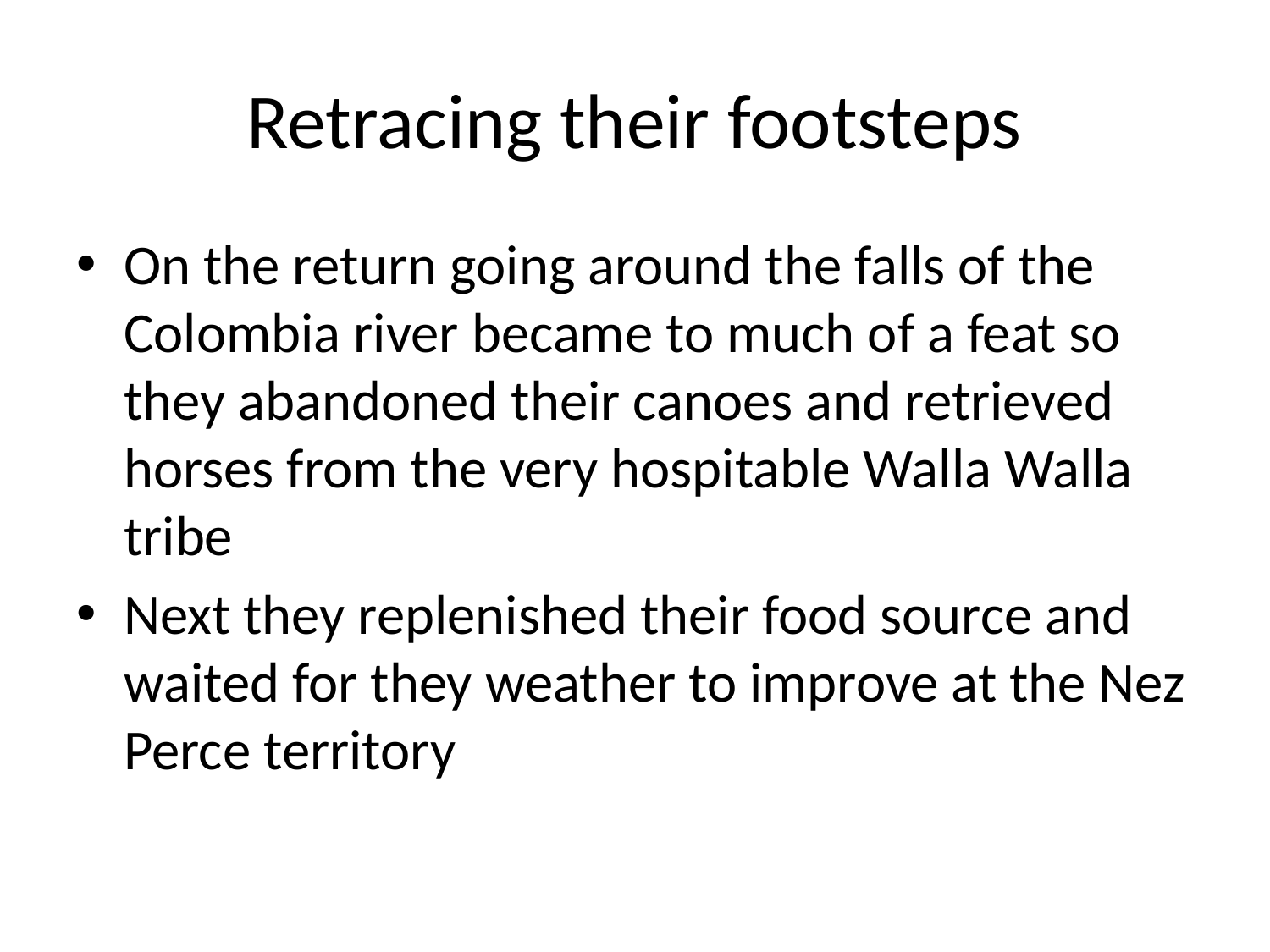

# Retracing their footsteps
On the return going around the falls of the Colombia river became to much of a feat so they abandoned their canoes and retrieved horses from the very hospitable Walla Walla tribe
Next they replenished their food source and waited for they weather to improve at the Nez Perce territory